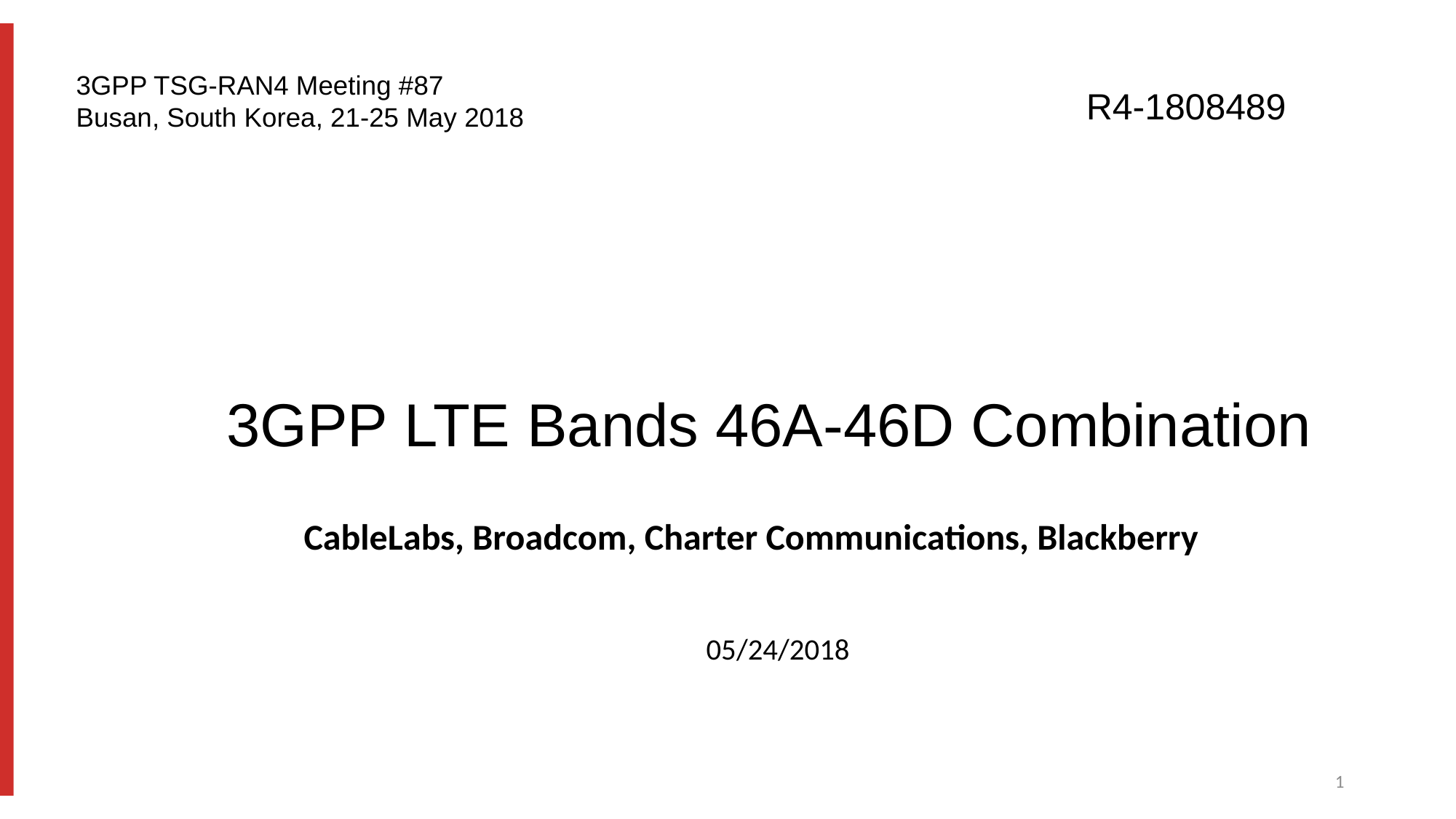

3GPP TSG-RAN4 Meeting #87
Busan, South Korea, 21-25 May 2018
R4-1808489
3GPP LTE Bands 46A-46D Combination
CableLabs, Broadcom, Charter Communications, Blackberry
05/24/2018
1